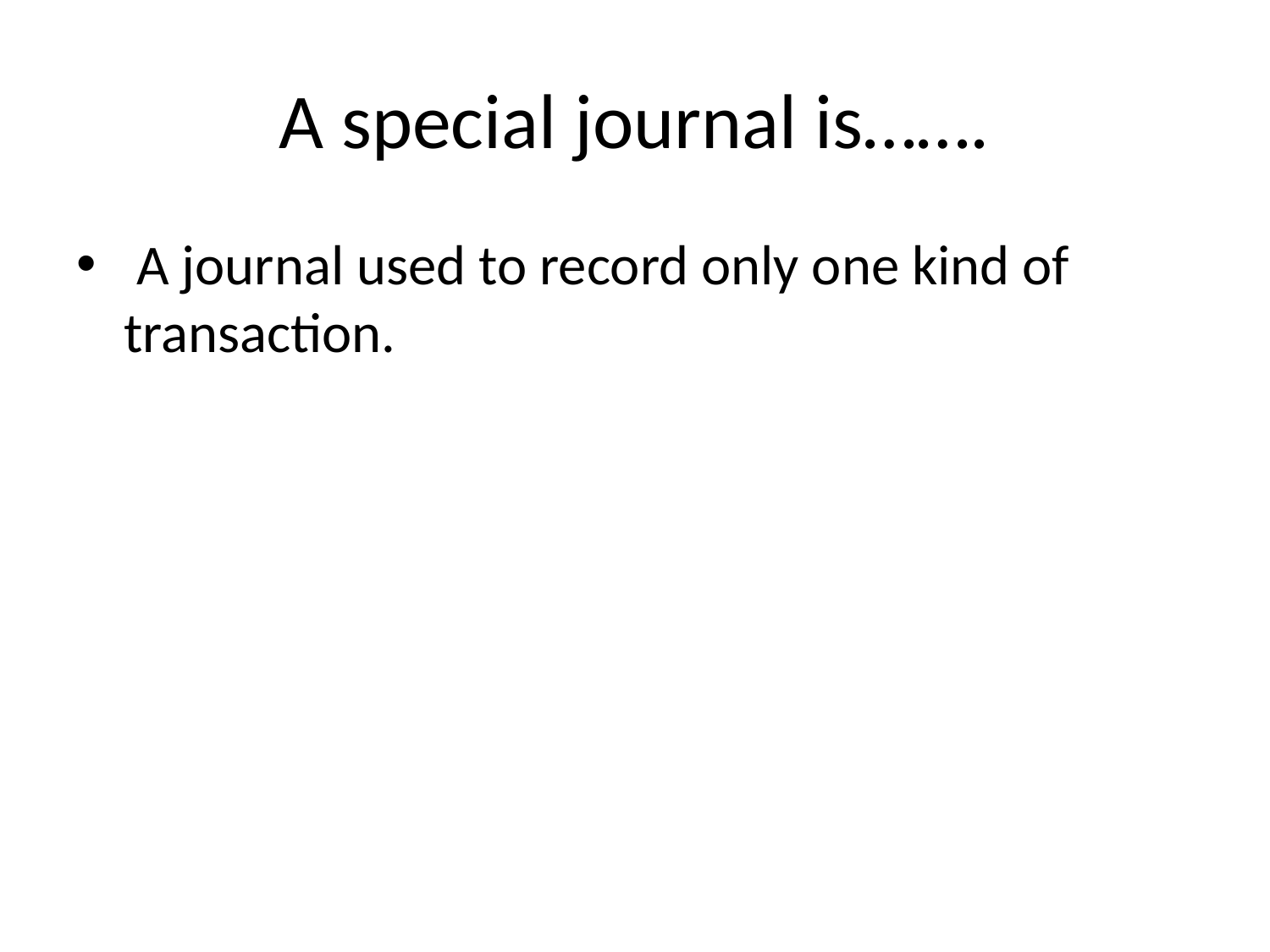

# A special journal is…….
 A journal used to record only one kind of transaction.